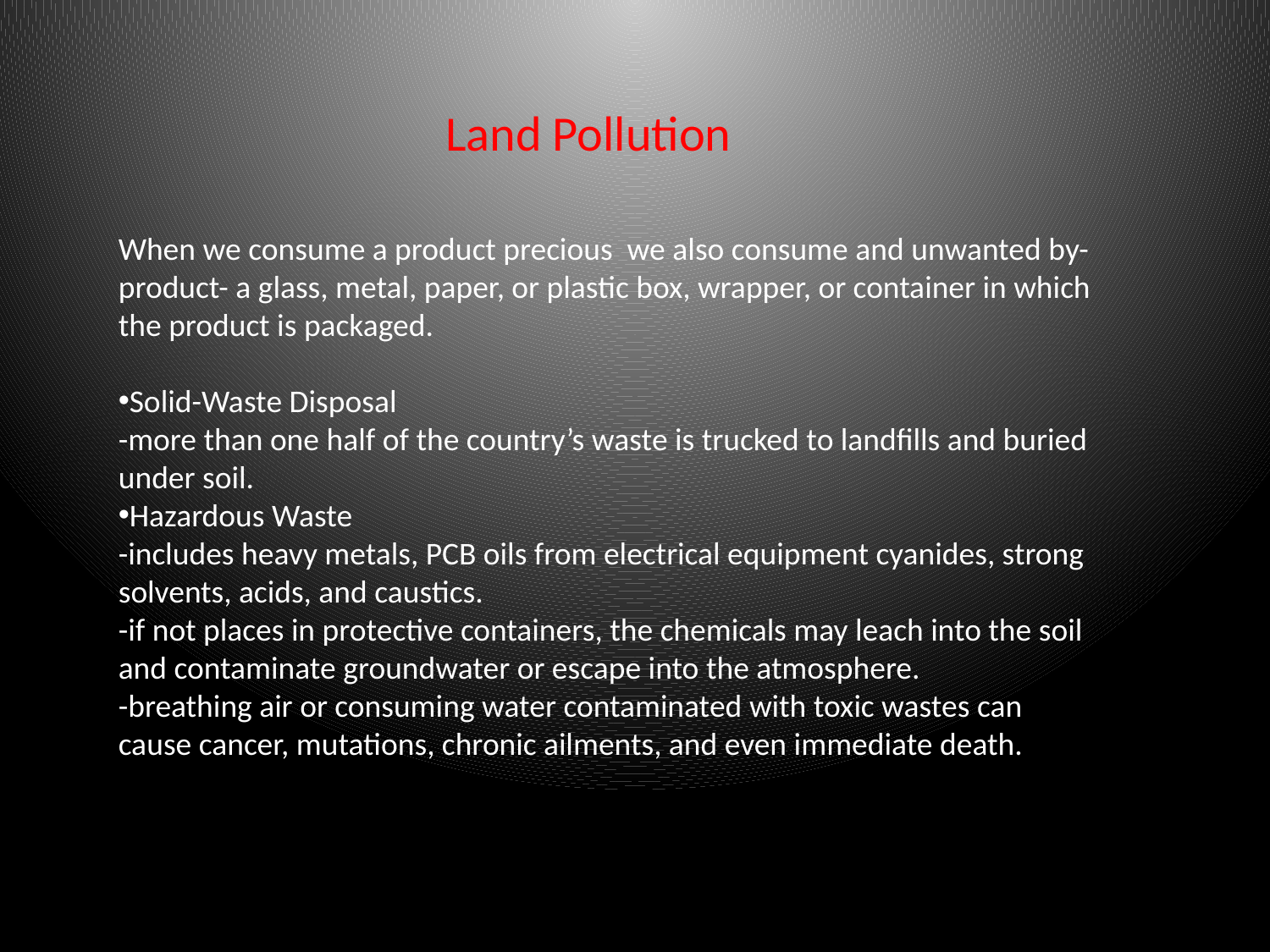

Land Pollution
When we consume a product precious  we also consume and unwanted by-product- a glass, metal, paper, or plastic box, wrapper, or container in which the product is packaged.

Solid-Waste Disposal
-more than one half of the country’s waste is trucked to landfills and buried under soil.
Hazardous Waste
-includes heavy metals, PCB oils from electrical equipment cyanides, strong solvents, acids, and caustics.
-if not places in protective containers, the chemicals may leach into the soil and contaminate groundwater or escape into the atmosphere.
-breathing air or consuming water contaminated with toxic wastes can cause cancer, mutations, chronic ailments, and even immediate death.